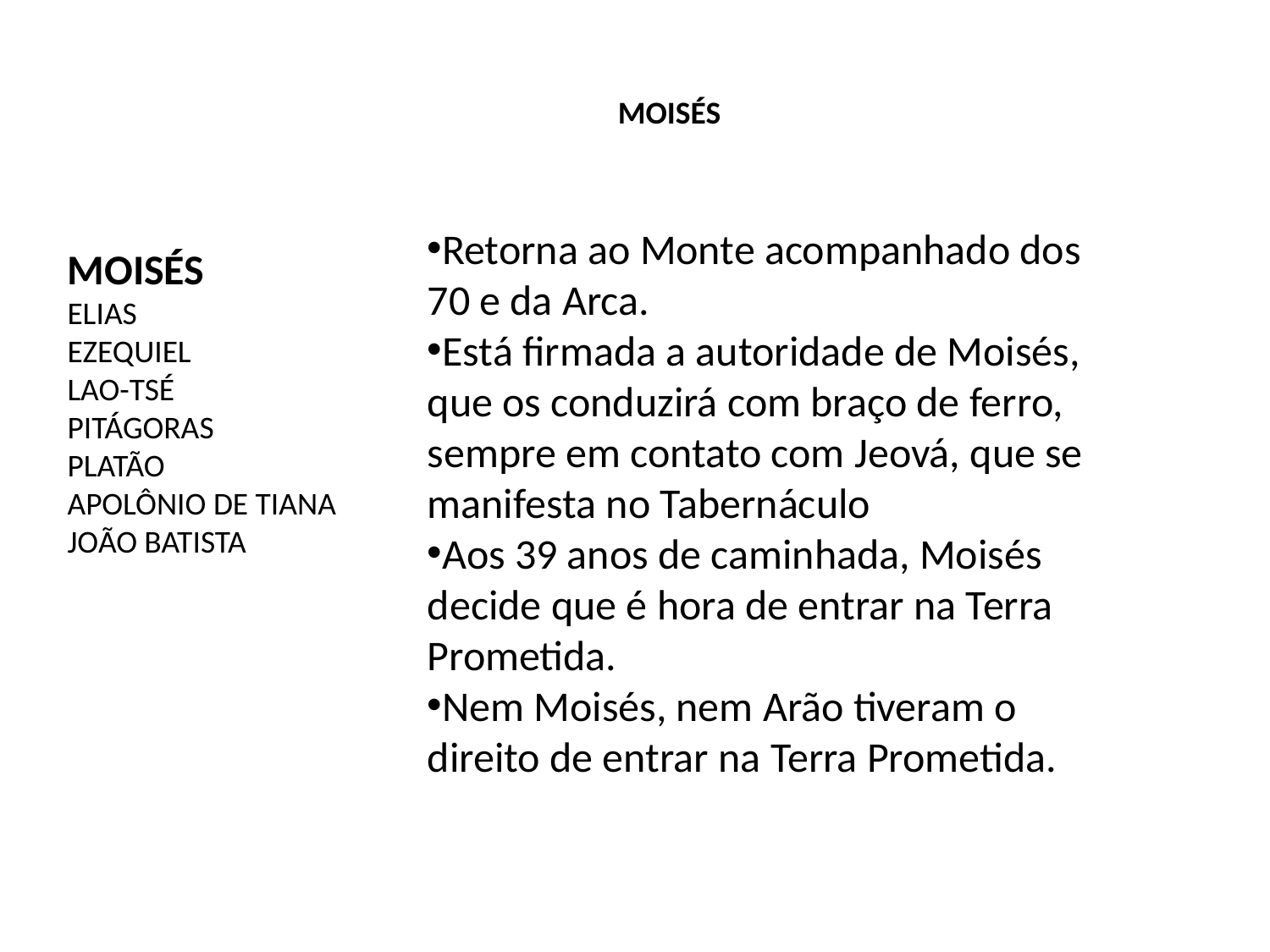

MOISÉS
Retorna ao Monte acompanhado dos 70 e da Arca.
Está firmada a autoridade de Moisés, que os conduzirá com braço de ferro, sempre em contato com Jeová, que se manifesta no Tabernáculo
Aos 39 anos de caminhada, Moisés decide que é hora de entrar na Terra Prometida.
Nem Moisés, nem Arão tiveram o direito de entrar na Terra Prometida.

MOISÉS
ELIAS
EZEQUIEL
LAO-TSÉ
PITÁGORAS
PLATÃO
APOLÔNIO DE TIANA
JOÃO BATISTA